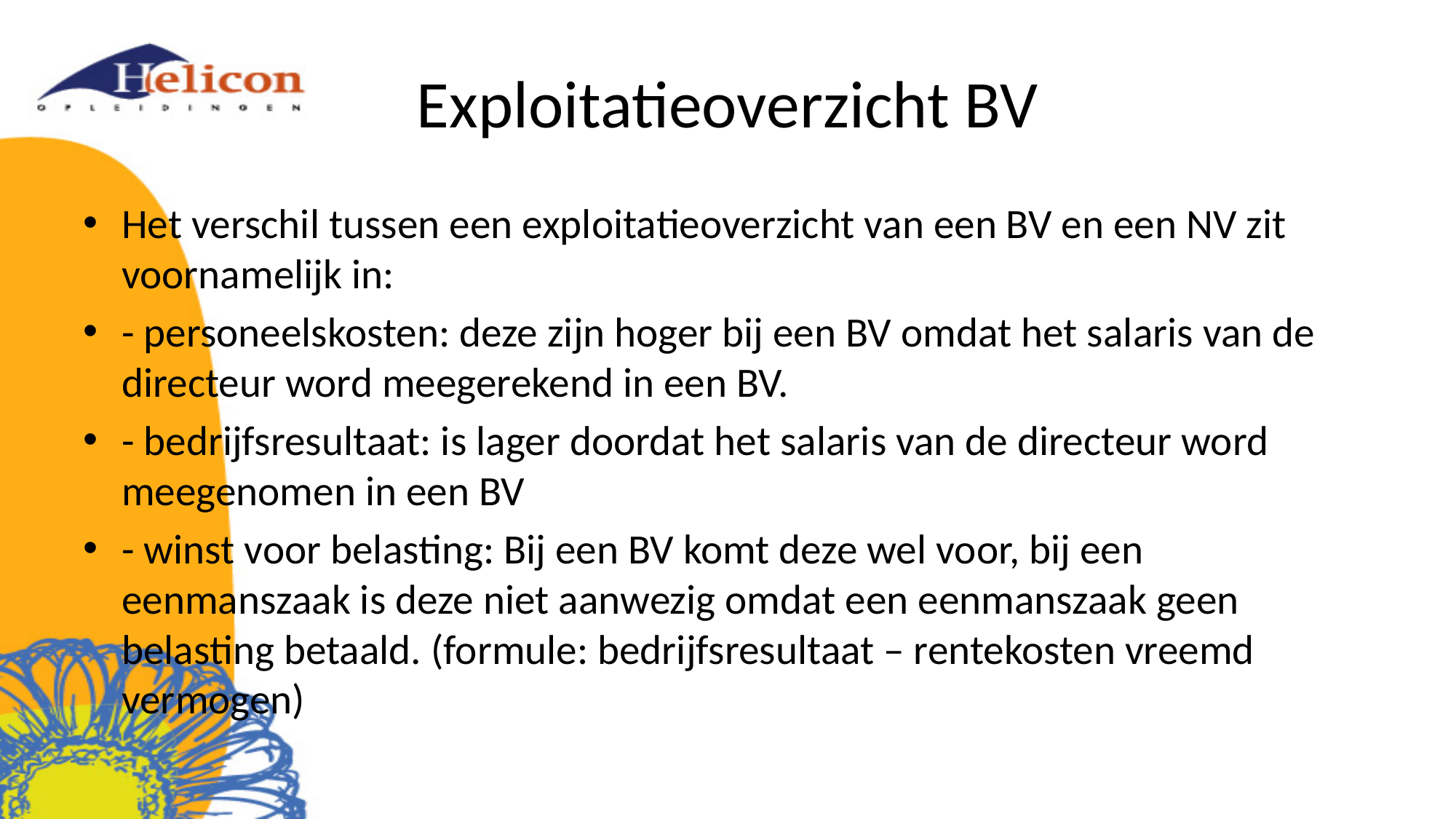

# Exploitatieoverzicht BV
Het verschil tussen een exploitatieoverzicht van een BV en een NV zit voornamelijk in:
- personeelskosten: deze zijn hoger bij een BV omdat het salaris van de directeur word meegerekend in een BV.
- bedrijfsresultaat: is lager doordat het salaris van de directeur word meegenomen in een BV
- winst voor belasting: Bij een BV komt deze wel voor, bij een eenmanszaak is deze niet aanwezig omdat een eenmanszaak geen belasting betaald. (formule: bedrijfsresultaat – rentekosten vreemd vermogen)